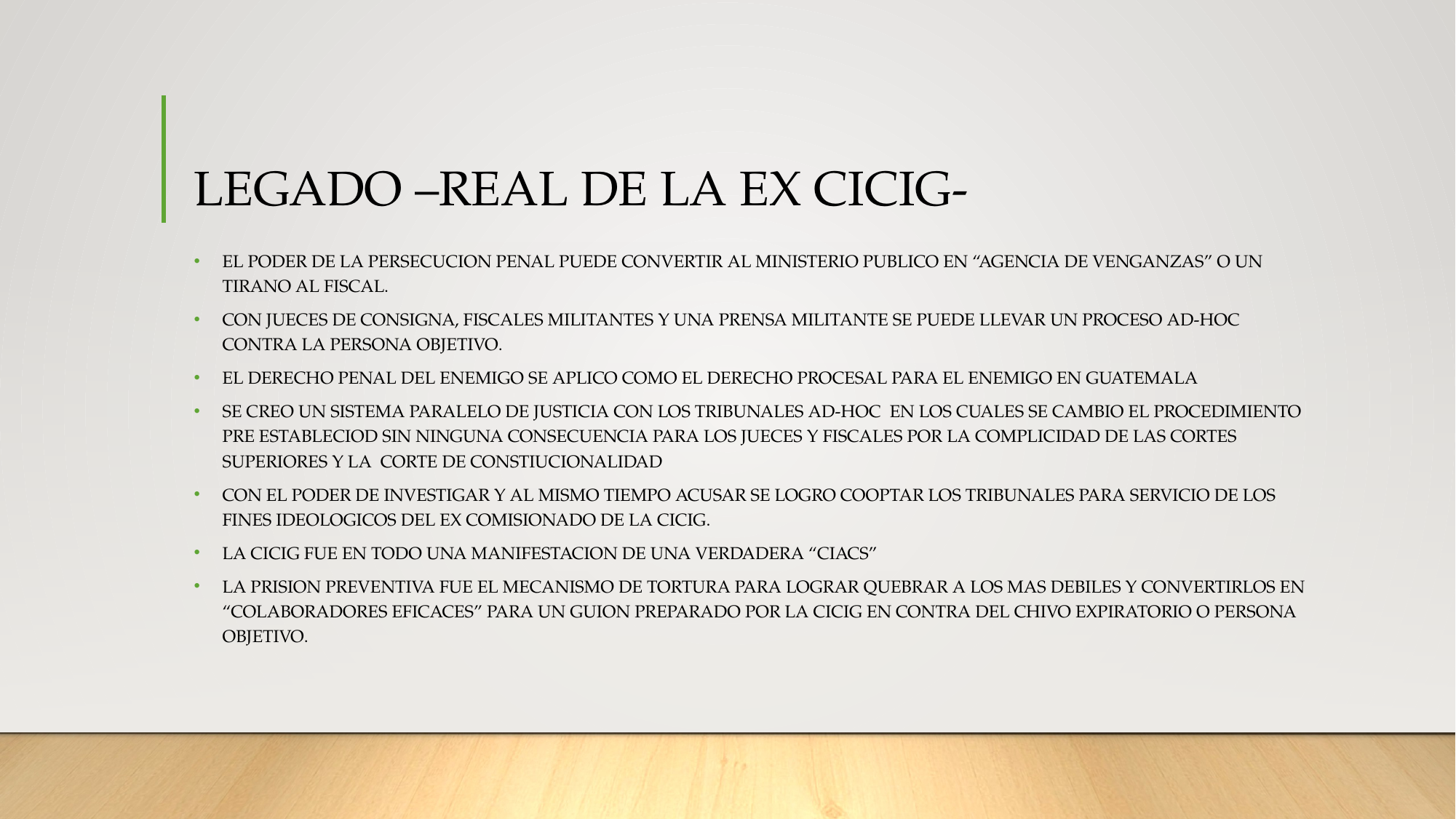

# LEGADO –REAL DE LA EX CICIG-
EL PODER DE LA PERSECUCION PENAL PUEDE CONVERTIR AL MINISTERIO PUBLICO EN “AGENCIA DE VENGANZAS” O UN TIRANO AL FISCAL.
CON JUECES DE CONSIGNA, FISCALES MILITANTES Y UNA PRENSA MILITANTE SE PUEDE LLEVAR UN PROCESO AD-HOC CONTRA LA PERSONA OBJETIVO.
EL DERECHO PENAL DEL ENEMIGO SE APLICO COMO EL DERECHO PROCESAL PARA EL ENEMIGO EN GUATEMALA
SE CREO UN SISTEMA PARALELO DE JUSTICIA CON LOS TRIBUNALES AD-HOC  EN LOS CUALES SE CAMBIO EL PROCEDIMIENTO PRE ESTABLECIOD SIN NINGUNA CONSECUENCIA PARA LOS JUECES Y FISCALES POR LA COMPLICIDAD DE LAS CORTES SUPERIORES Y LA  CORTE DE CONSTIUCIONALIDAD
CON EL PODER DE INVESTIGAR Y AL MISMO TIEMPO ACUSAR SE LOGRO COOPTAR LOS TRIBUNALES PARA SERVICIO DE LOS FINES IDEOLOGICOS DEL EX COMISIONADO DE LA CICIG.
LA CICIG FUE EN TODO UNA MANIFESTACION DE UNA VERDADERA “CIACS”
LA PRISION PREVENTIVA FUE EL MECANISMO DE TORTURA PARA LOGRAR QUEBRAR A LOS MAS DEBILES Y CONVERTIRLOS EN “COLABORADORES EFICACES” PARA UN GUION PREPARADO POR LA CICIG EN CONTRA DEL CHIVO EXPIRATORIO O PERSONA OBJETIVO.